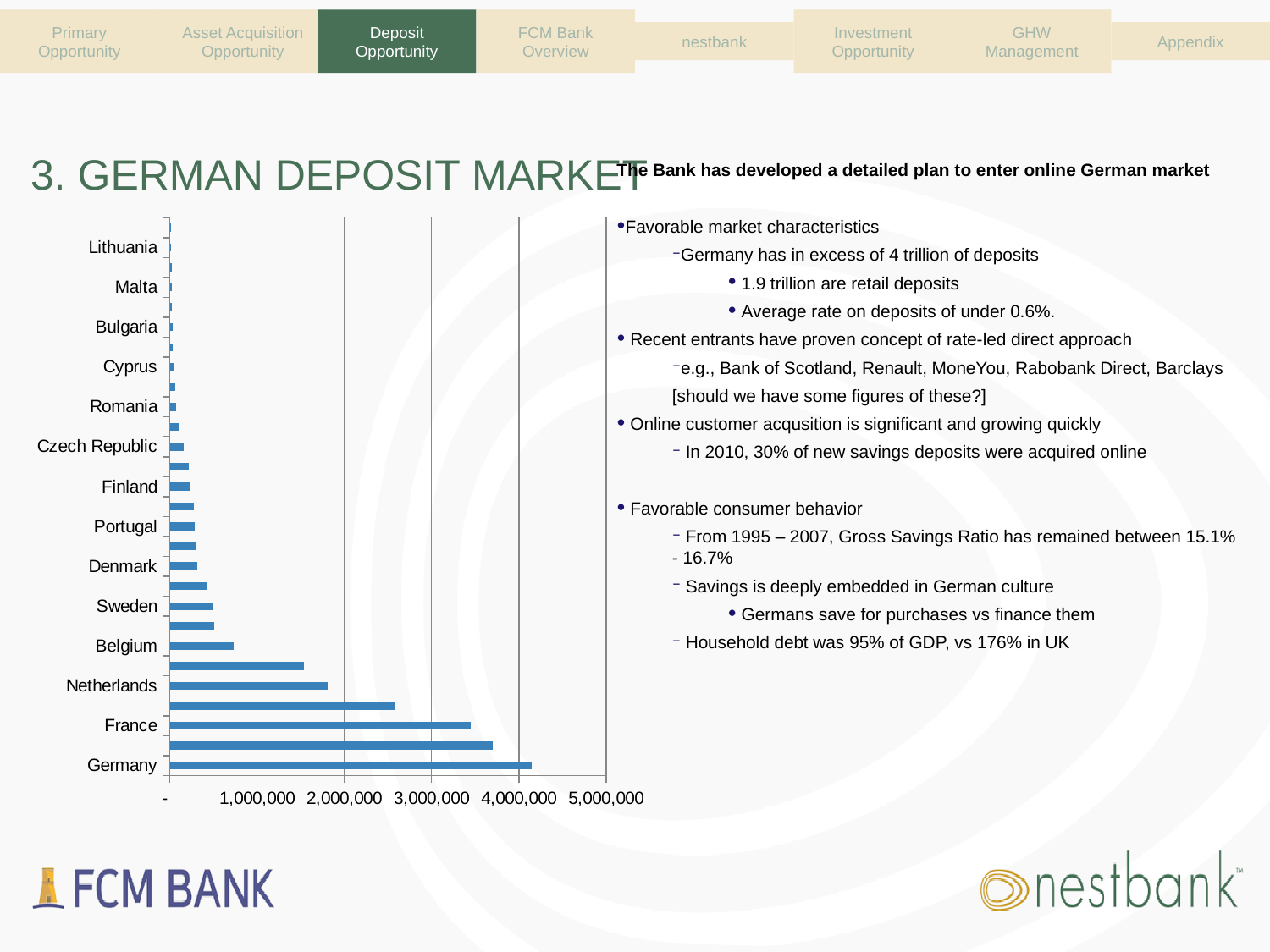

Primary Opportunity
Asset Acquisition
Opportunity
Deposit Opportunity
FCM Bank Overview
Investment Opportunity
nestbank
GHW Management
Appendix
# 3. GERMAN DEPOSIT MARKET
The Bank has developed a detailed plan to enter online German market

Favorable market characteristics
Germany has in excess of 4 trillion of deposits
 1.9 trillion are retail deposits
 Average rate on deposits of under 0.6%.
 Recent entrants have proven concept of rate-led direct approach
e.g., Bank of Scotland, Renault, MoneYou, Rabobank Direct, Barclays
[should we have some figures of these?]
 Online customer acqusition is significant and growing quickly
 In 2010, 30% of new savings deposits were acquired online

 Favorable consumer behavior
 From 1995 – 2007, Gross Savings Ratio has remained between 15.1% - 16.7%
 Savings is deeply embedded in German culture
 Germans save for purchases vs finance them
 Household debt was 95% of GDP, vs 176% in UK

### Chart

| Category |  |
|---|---|
| Germany | 4147271.0 |
| United Kingdom | 3705057.0 |
| France | 3453197.0000000005 |
| Spain | 2580899.0 |
| Netherlands | 1811759.0 |
| Italy | 1540910.0 |
| Belgium | 733225.0 |
| Ireland | 504739.0 |
| Sweden | 484534.0 |
| Austria | 426153.0 |
| Denmark | 318084.0 |
| Poland | 301496.0 |
| Portugal | 285335.0 |
| Luxembourg | 280010.456 |
| Finland | 226620.0 |
| Greece | 217633.0 |
| Czech Republic | 154837.0 |
| Hungary | 112632.0 |
| Romania | 72597.0 |
| Slovakia | 57127.0 |
| Cyprus | 49475.554000000004 |
| Croatia | 33575.062999999995 |
| Bulgaria | 30741.0 |
| Slovenia | 24668.259 |
| Malta | 22099.583000000002 |
| Latvia | 19717.486000000004 |
| Lithuania | 13749.724000000002 |
| Estonia | 13620.302 |